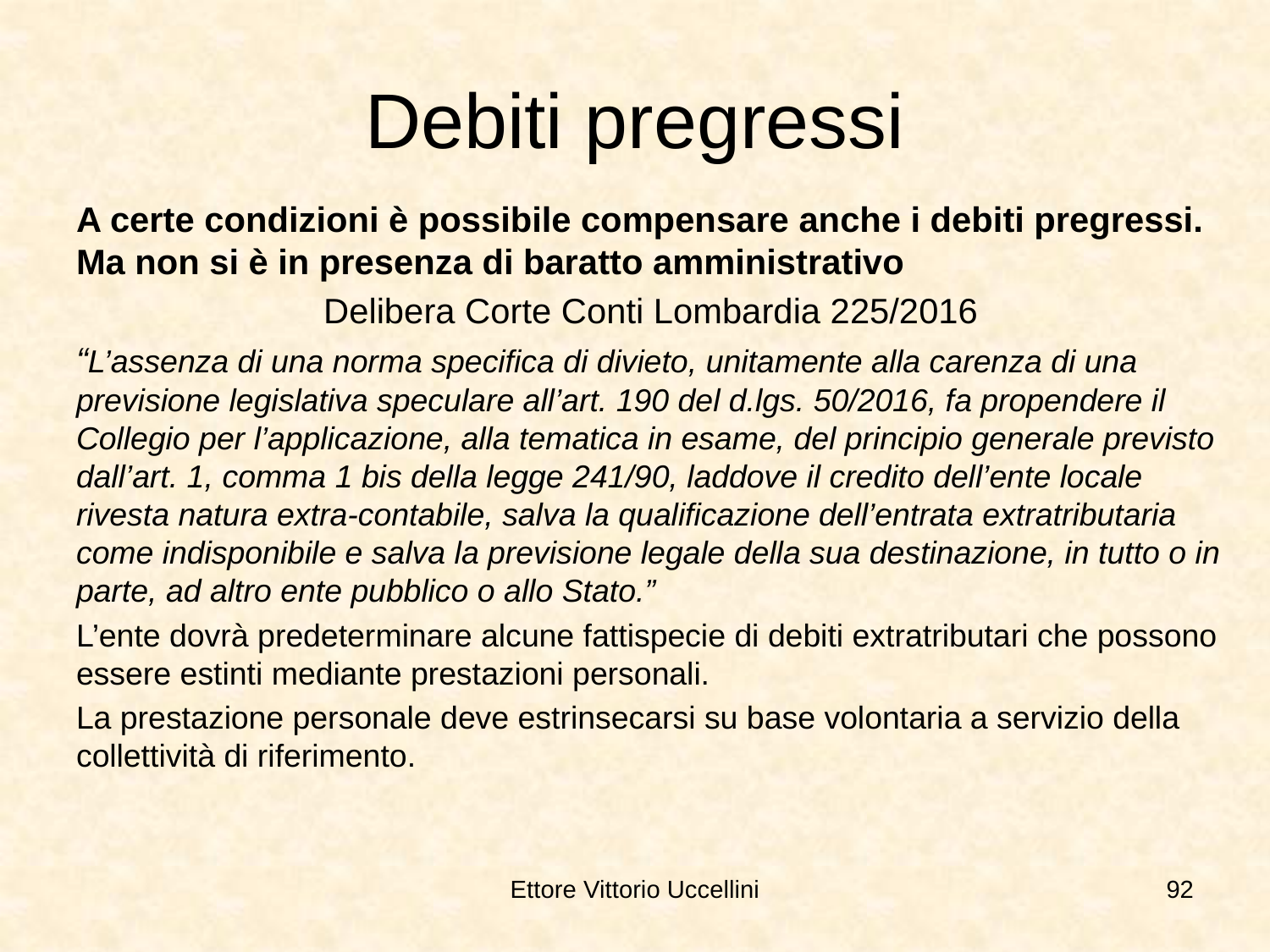

# Debiti pregressi
A certe condizioni è possibile compensare anche i debiti pregressi. Ma non si è in presenza di baratto amministrativo
Delibera Corte Conti Lombardia 225/2016
“L’assenza di una norma specifica di divieto, unitamente alla carenza di una previsione legislativa speculare all’art. 190 del d.lgs. 50/2016, fa propendere il Collegio per l’applicazione, alla tematica in esame, del principio generale previsto dall’art. 1, comma 1 bis della legge 241/90, laddove il credito dell’ente locale rivesta natura extra-contabile, salva la qualificazione dell’entrata extratributaria come indisponibile e salva la previsione legale della sua destinazione, in tutto o in parte, ad altro ente pubblico o allo Stato.”
L’ente dovrà predeterminare alcune fattispecie di debiti extratributari che possono essere estinti mediante prestazioni personali.
La prestazione personale deve estrinsecarsi su base volontaria a servizio della collettività di riferimento.
Ettore Vittorio Uccellini
92